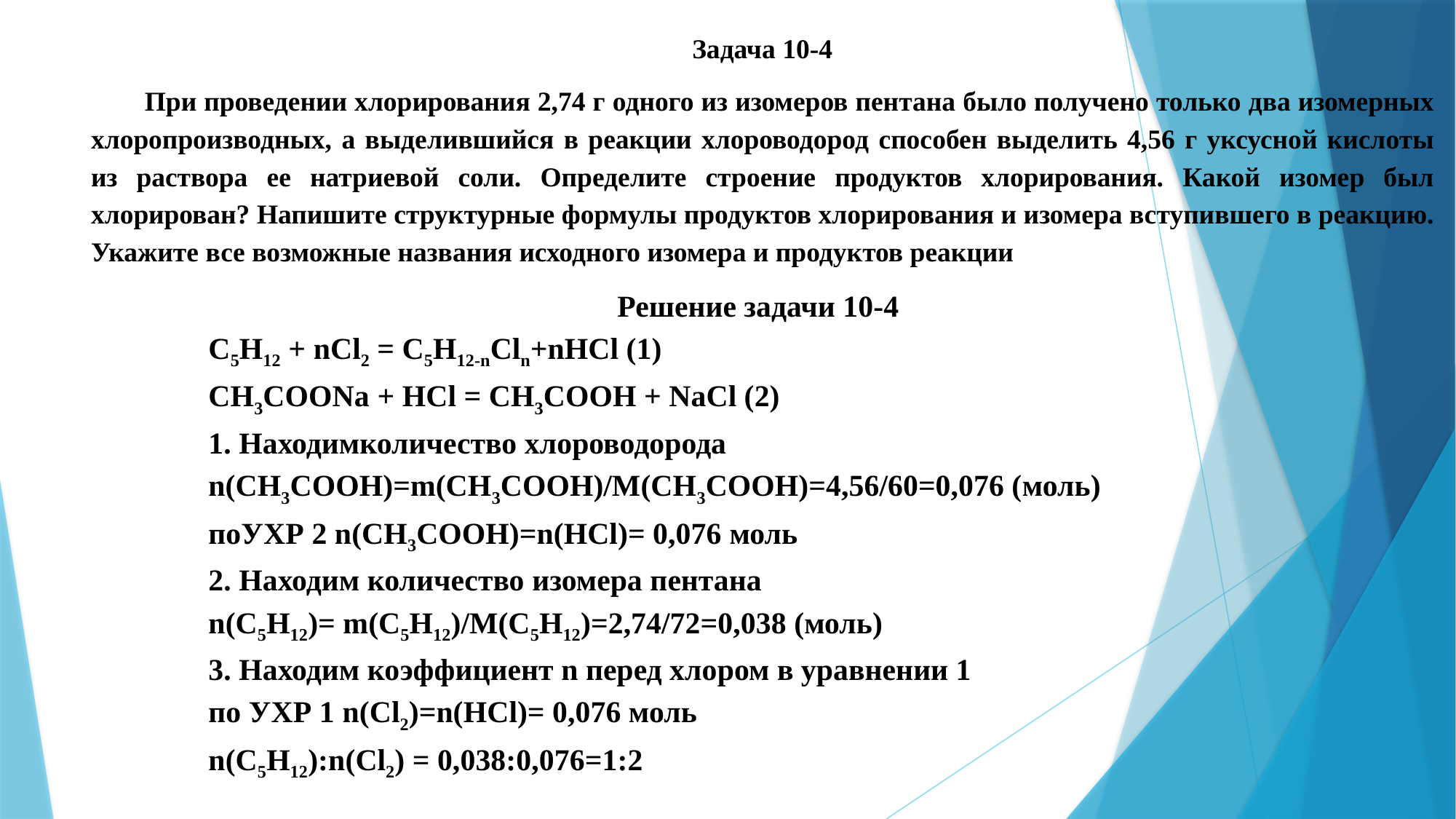

Задача 10-4
При проведении хлорирования 2,74 г одного из изомеров пентана было получено только два изомерных хлоропроизводных, а выделившийся в реакции хлороводород способен выделить 4,56 г уксусной кислоты из раствора ее натриевой соли. Определите строение продуктов хлорирования. Какой изомер был хлорирован? Напишите структурные формулы продуктов хлорирования и изомера вступившего в реакцию. Укажите все возможные названия исходного изомера и продуктов реакции
Решение задачи 10-4
С5Н12 + nCl2 = С5Н12-nCln+nHCl (1)
CH3COONa + HCl = CH3COOH + NaCl (2)
1. Находимколичество хлороводорода
n(CH3COOH)=m(CH3COOH)/M(CH3COOH)=4,56/60=0,076 (моль)
поУХР 2 n(CH3COOH)=n(HCl)= 0,076 моль
2. Находим количество изомера пентана
n(С5Н12)= m(С5Н12)/M(С5Н12)=2,74/72=0,038 (моль)
3. Находим коэффициент n перед хлором в уравнении 1
по УХР 1 n(Cl2)=n(HCl)= 0,076 моль
n(С5Н12):n(Cl2) = 0,038:0,076=1:2